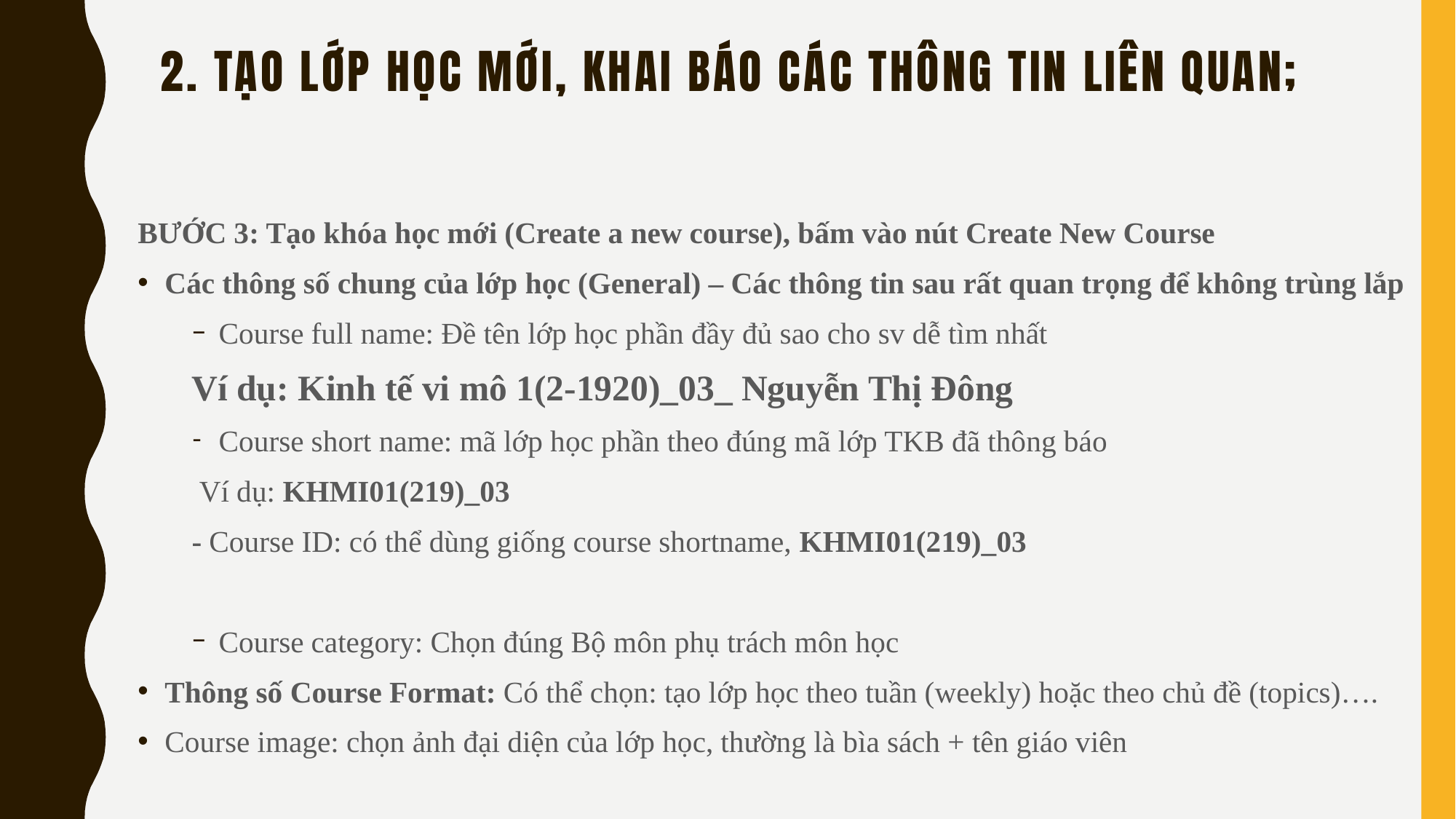

# 2. Tạo lớp học mới, khai báo các thông tin liên quan;
BƯỚC 3: Tạo khóa học mới (Create a new course), bấm vào nút Create New Course
Các thông số chung của lớp học (General) – Các thông tin sau rất quan trọng để không trùng lắp
Course full name: Đề tên lớp học phần đầy đủ sao cho sv dễ tìm nhất
Ví dụ: Kinh tế vi mô 1(2-1920)_03_ Nguyễn Thị Đông
Course short name: mã lớp học phần theo đúng mã lớp TKB đã thông báo
 Ví dụ: KHMI01(219)_03
- Course ID: có thể dùng giống course shortname, KHMI01(219)_03

Course category: Chọn đúng Bộ môn phụ trách môn học
Thông số Course Format: Có thể chọn: tạo lớp học theo tuần (weekly) hoặc theo chủ đề (topics)….
Course image: chọn ảnh đại diện của lớp học, thường là bìa sách + tên giáo viên